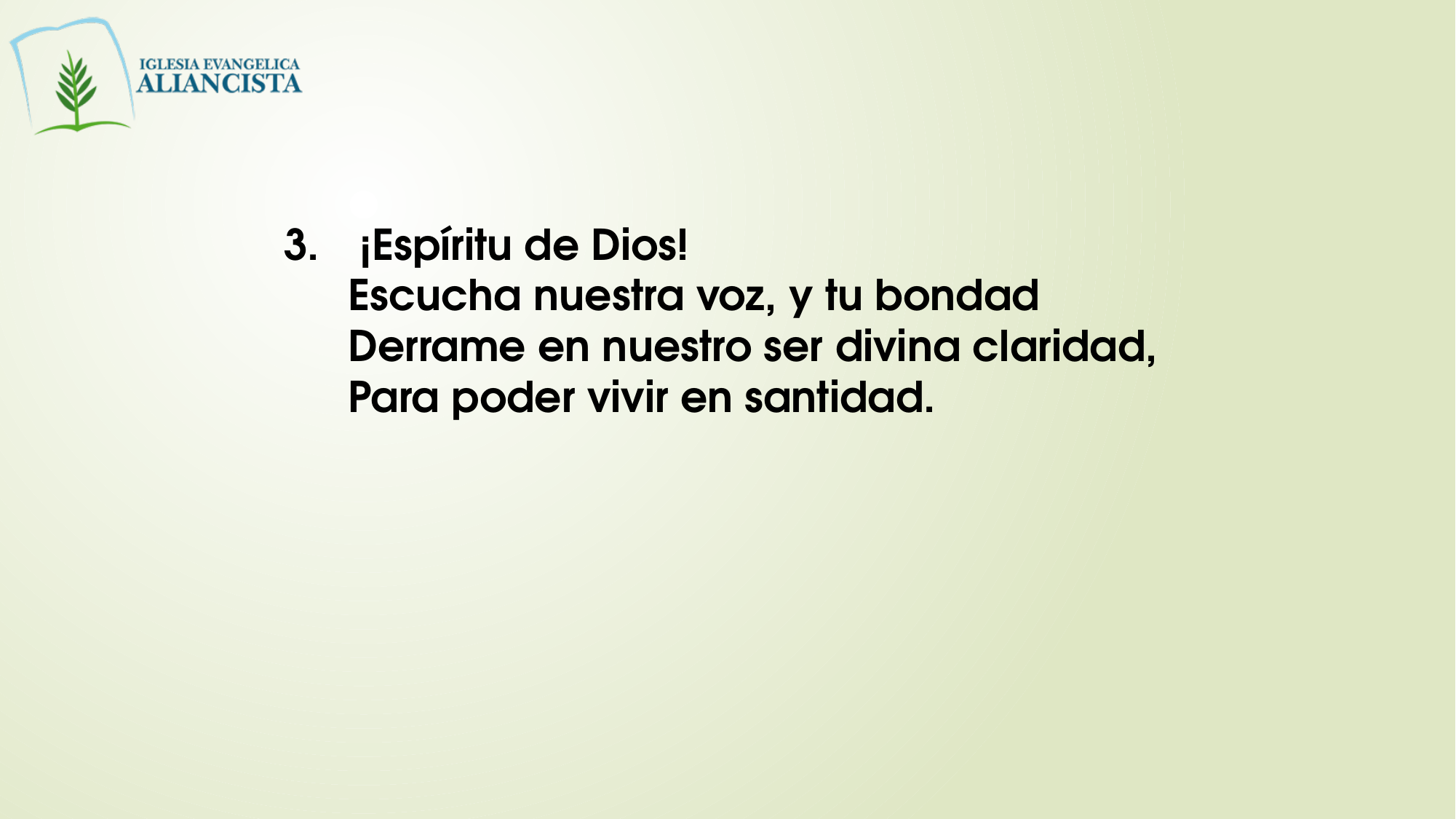

3.	 ¡Espíritu de Dios!
	Escucha nuestra voz, y tu bondad
	Derrame en nuestro ser divina claridad,
	Para poder vivir en santidad.